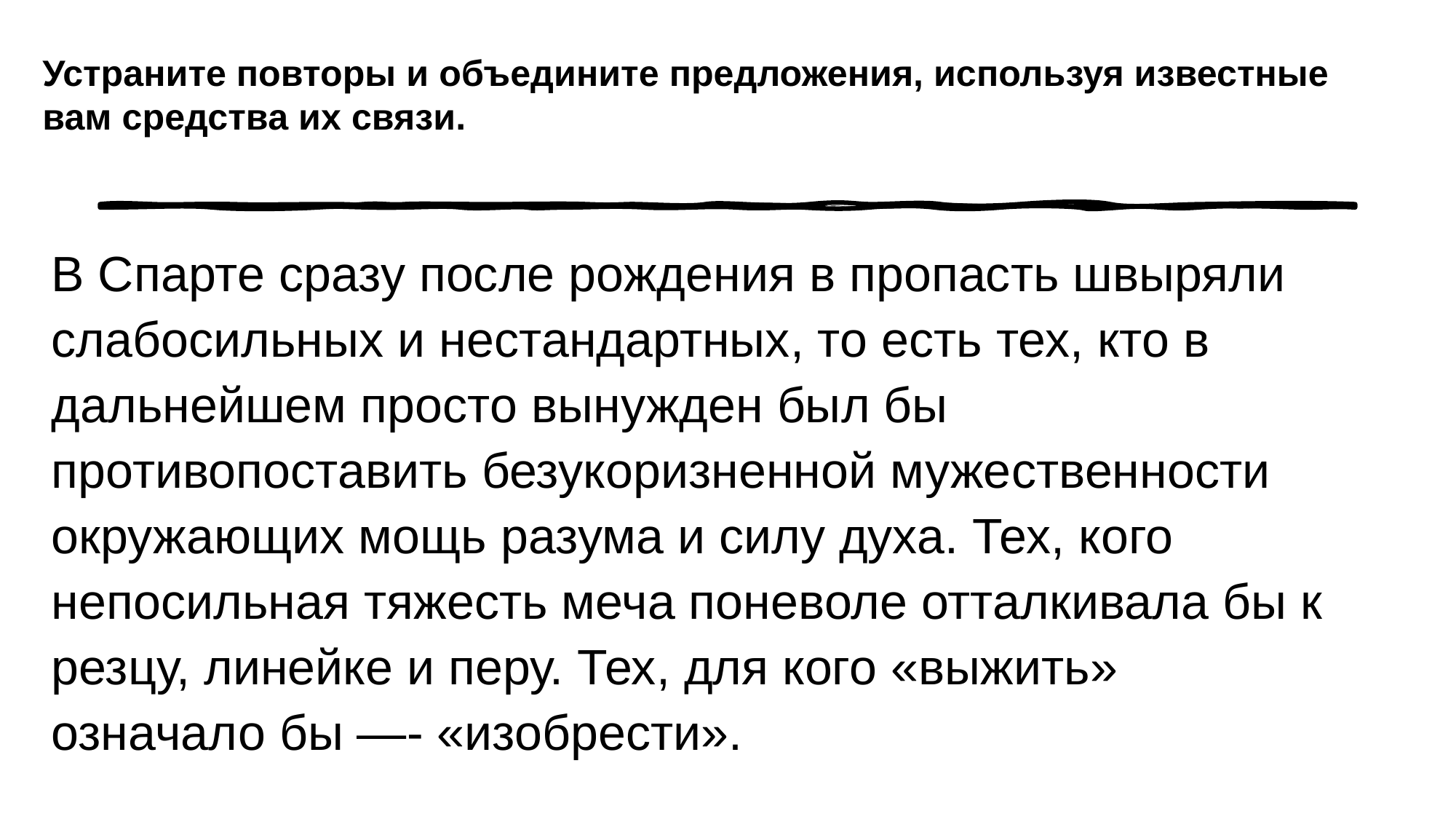

# Устраните повторы и объедините предложения, используя известные вам средства их связи.
В Спарте сразу после рождения в пропасть швыряли слабосильных и нестандартных, то есть тех, кто в дальнейшем просто вынужден был бы противопоставить безукоризненной мужественности окружающих мощь разума и силу духа. Тех, кого непосильная тяжесть меча поневоле отталкивала бы к резцу, линейке и перу. Тех, для кого «выжить» означало бы —- «изобрести».